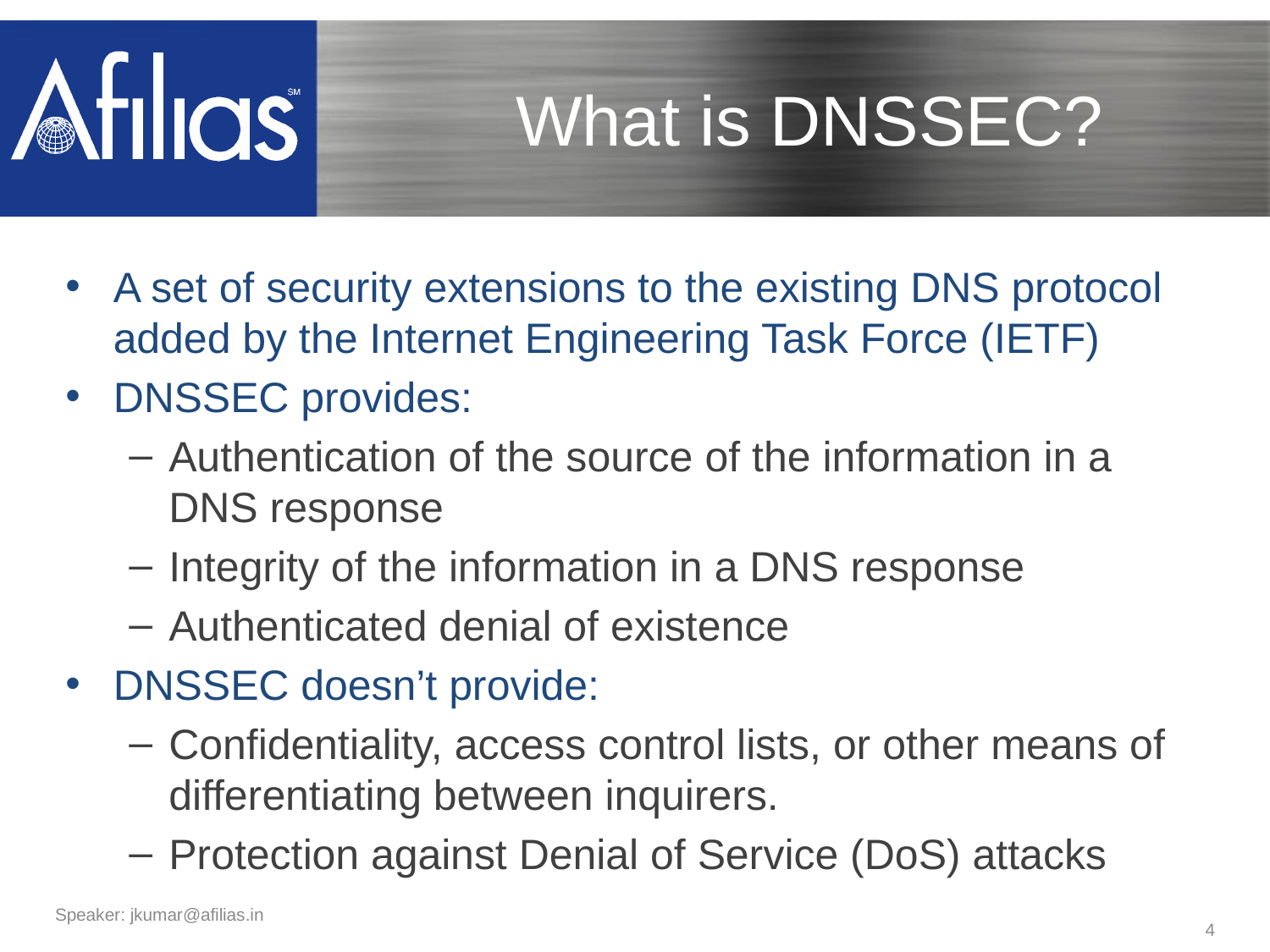

# What is DNSSEC?
A set of security extensions to the existing DNS protocol added by the Internet Engineering Task Force (IETF)
DNSSEC provides:
Authentication of the source of the information in a DNS response
Integrity of the information in a DNS response
Authenticated denial of existence
DNSSEC doesn’t provide:
Confidentiality, access control lists, or other means of differentiating between inquirers.
Protection against Denial of Service (DoS) attacks